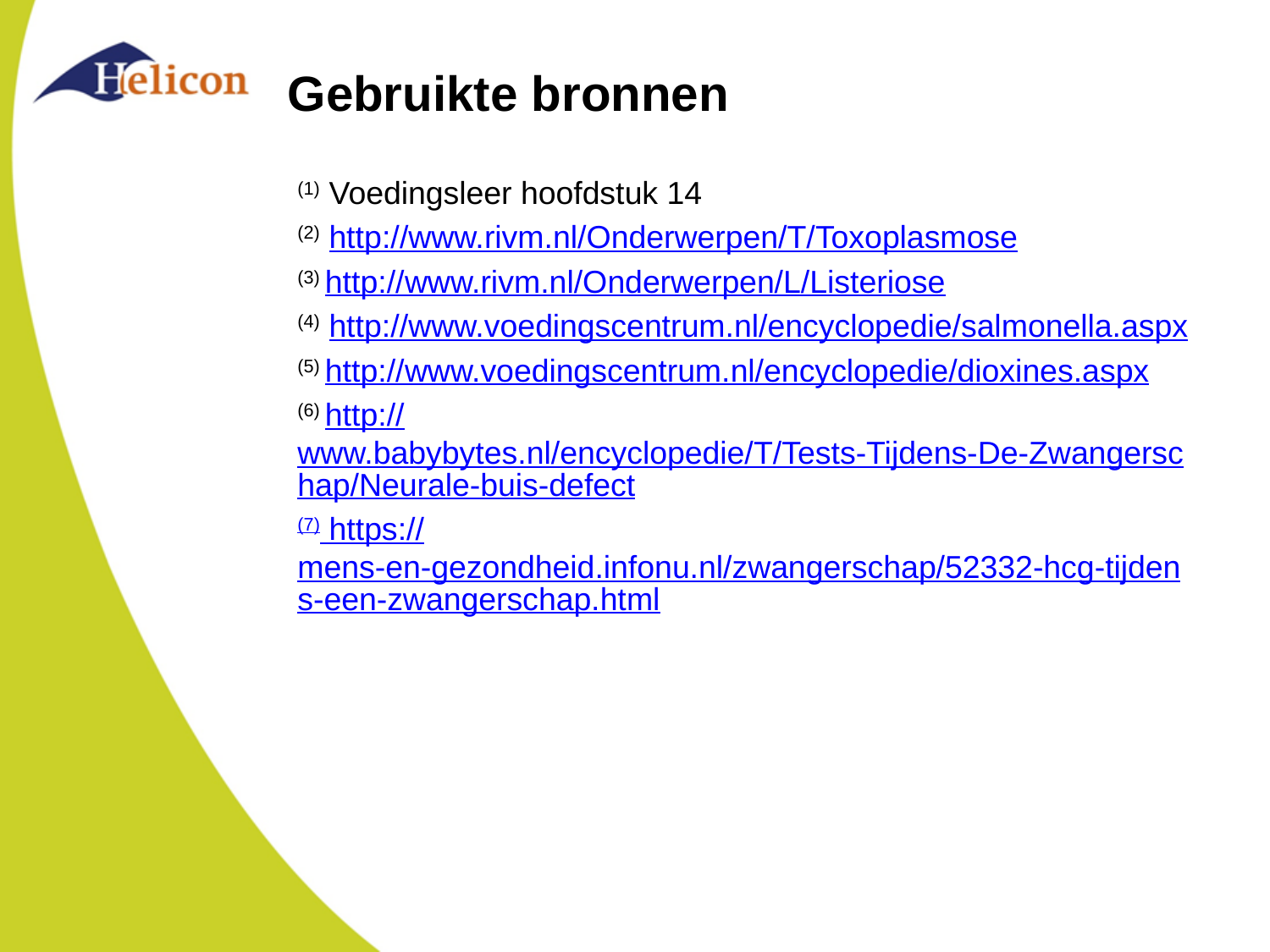

# Gebruikte bronnen
(1) Voedingsleer hoofdstuk 14
(2) http://www.rivm.nl/Onderwerpen/T/Toxoplasmose
(3) http://www.rivm.nl/Onderwerpen/L/Listeriose
(4) http://www.voedingscentrum.nl/encyclopedie/salmonella.aspx
(5) http://www.voedingscentrum.nl/encyclopedie/dioxines.aspx
(6) http://www.babybytes.nl/encyclopedie/T/Tests-Tijdens-De-Zwangerschap/Neurale-buis-defect
(7) https://mens-en-gezondheid.infonu.nl/zwangerschap/52332-hcg-tijdens-een-zwangerschap.html